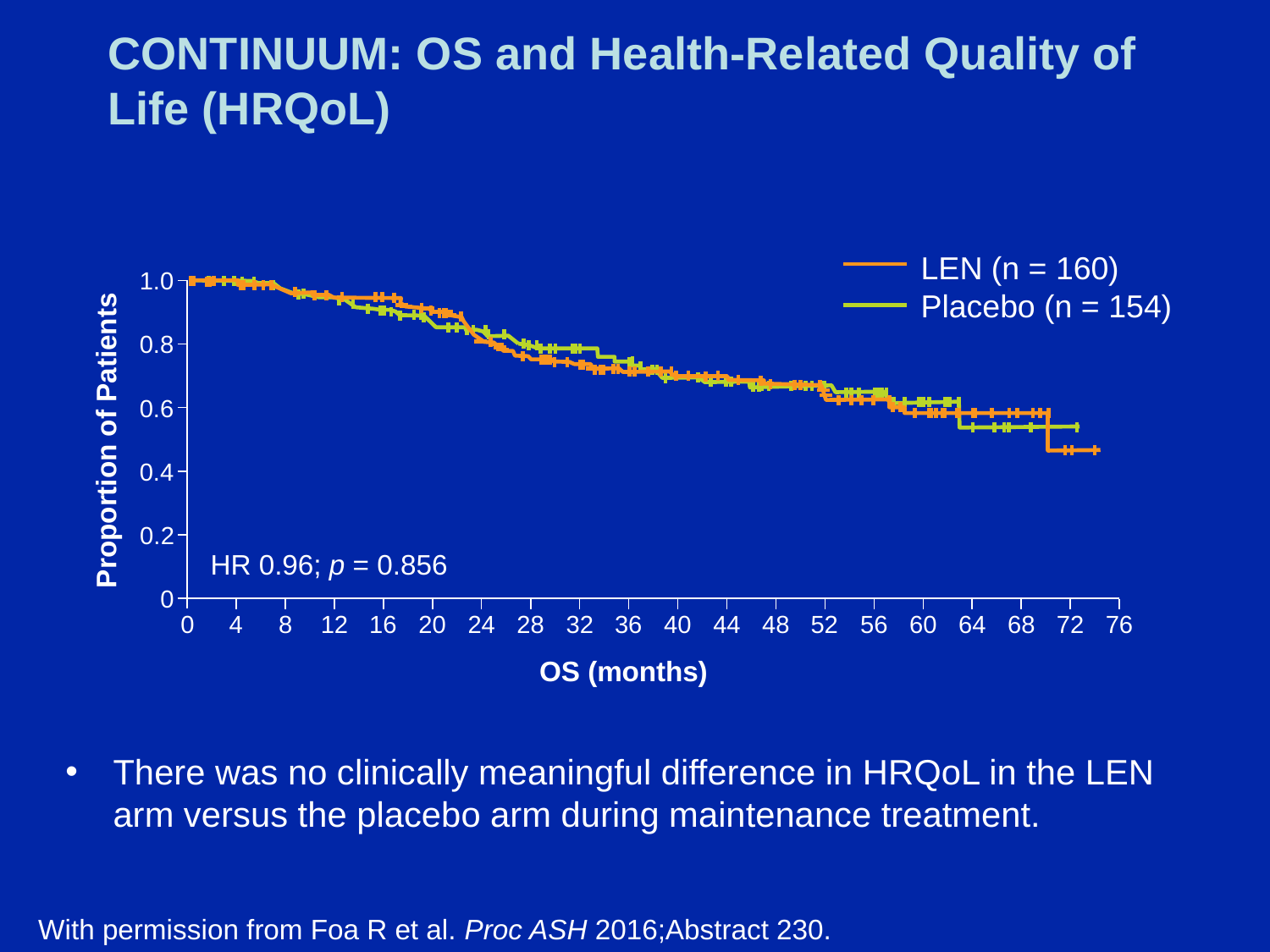

# CONTINUUM: OS and Health-Related Quality of Life (HRQoL)
LEN (n = 160)
Placebo (n = 154)
1.0
0.8
0.6
0.4
0.2
0

Proportion of Patients
HR 0.96; p = 0.856
0
4
8
12
16
20
24
28
32
36
40
44
48
52
56
60
64
68
72
76
OS (months)
There was no clinically meaningful difference in HRQoL in the LEN arm versus the placebo arm during maintenance treatment.
With permission from Foa R et al. Proc ASH 2016;Abstract 230.